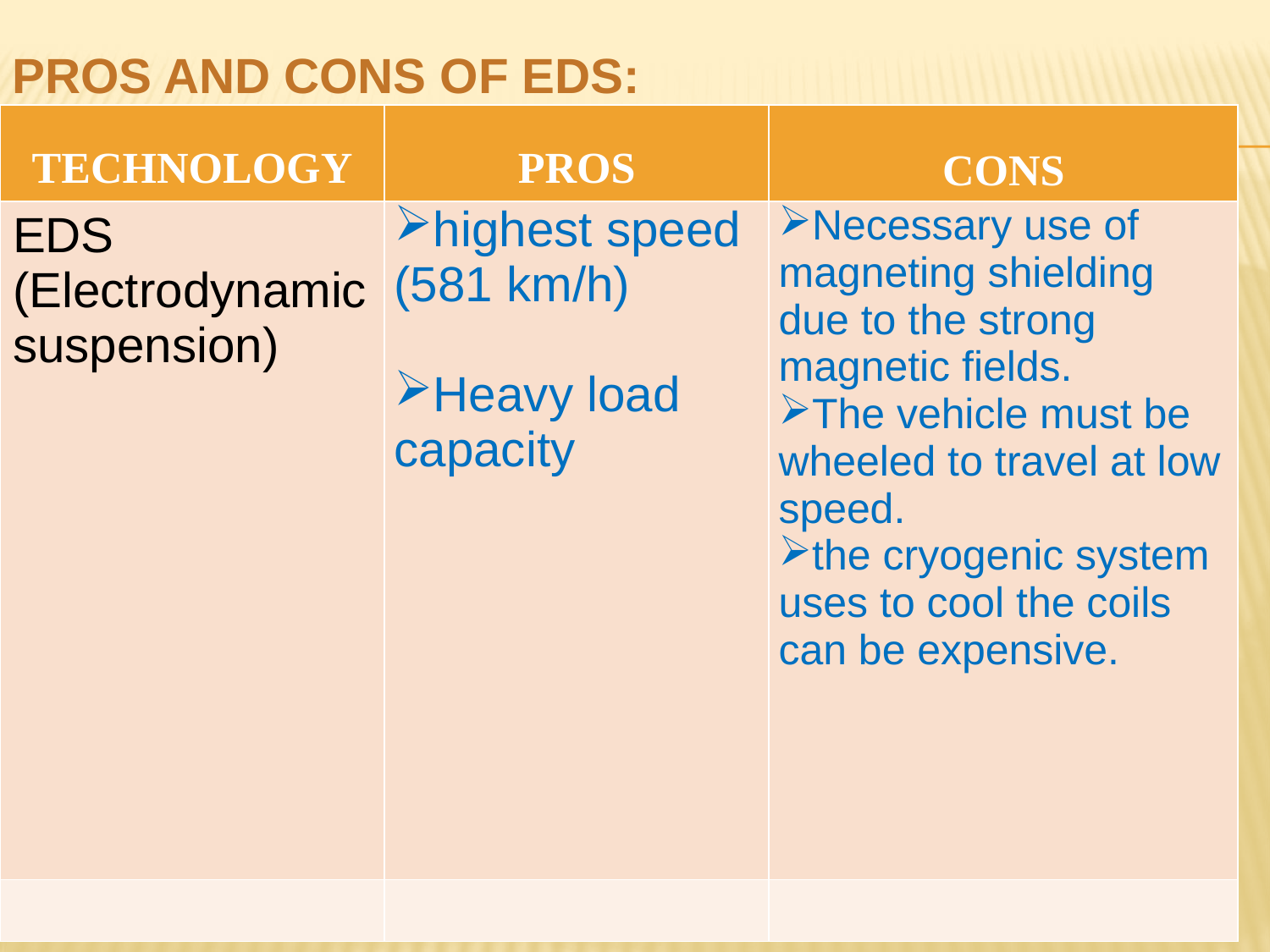

PROS AND CONS OF EDS:
| Technology | Pros | Cons |
| --- | --- | --- |
| EDS (Electrodynamic suspension) | highest speed (581 km/h) Heavy load capacity | Necessary use of magneting shielding due to the strong magnetic fields. The vehicle must be wheeled to travel at low speed. the cryogenic system uses to cool the coils can be expensive. |
|  |  |  |